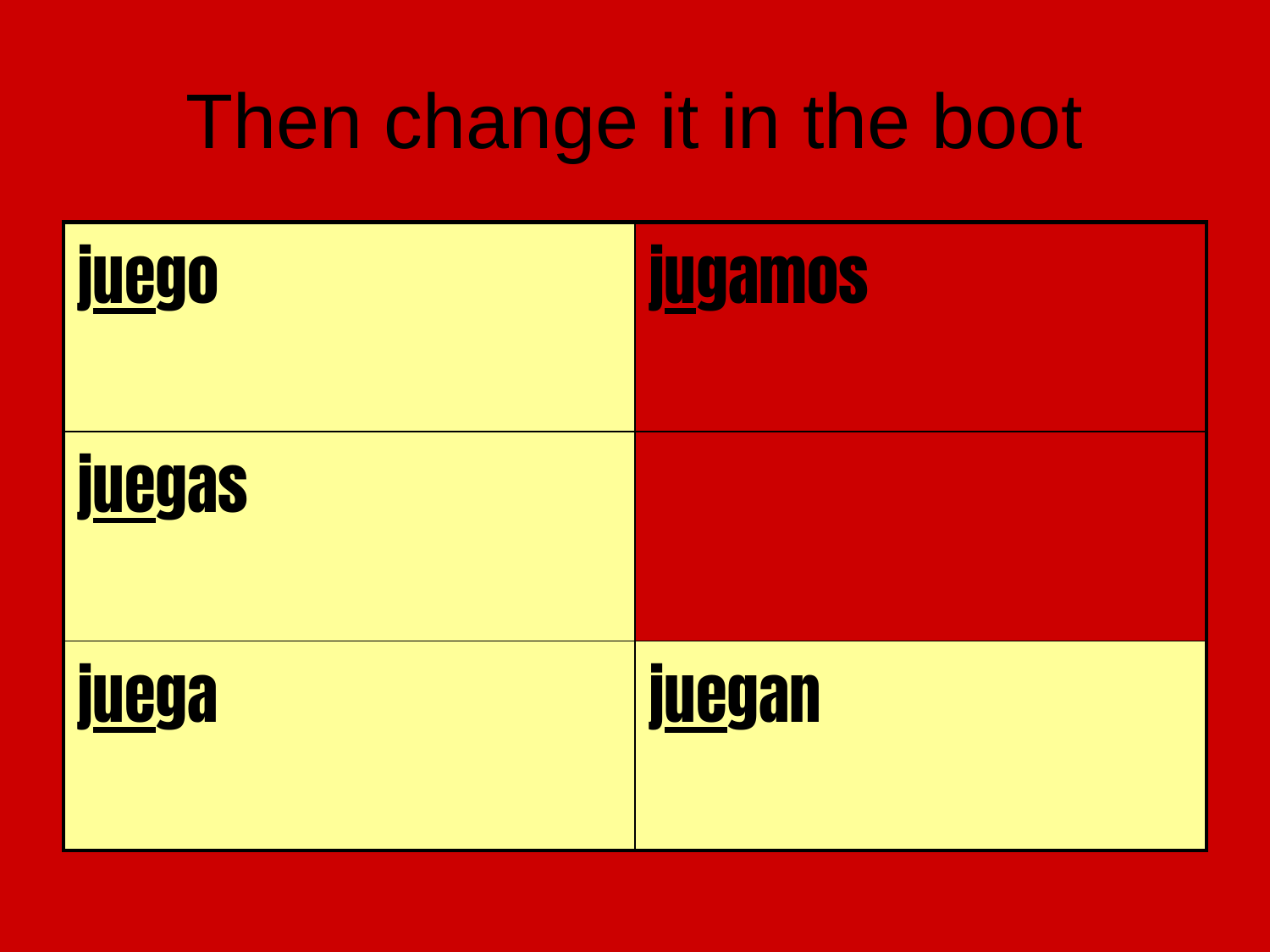

# Then change it in the boot
| juego | jugamos |
| --- | --- |
| juegas |  |
| juega | juegan |